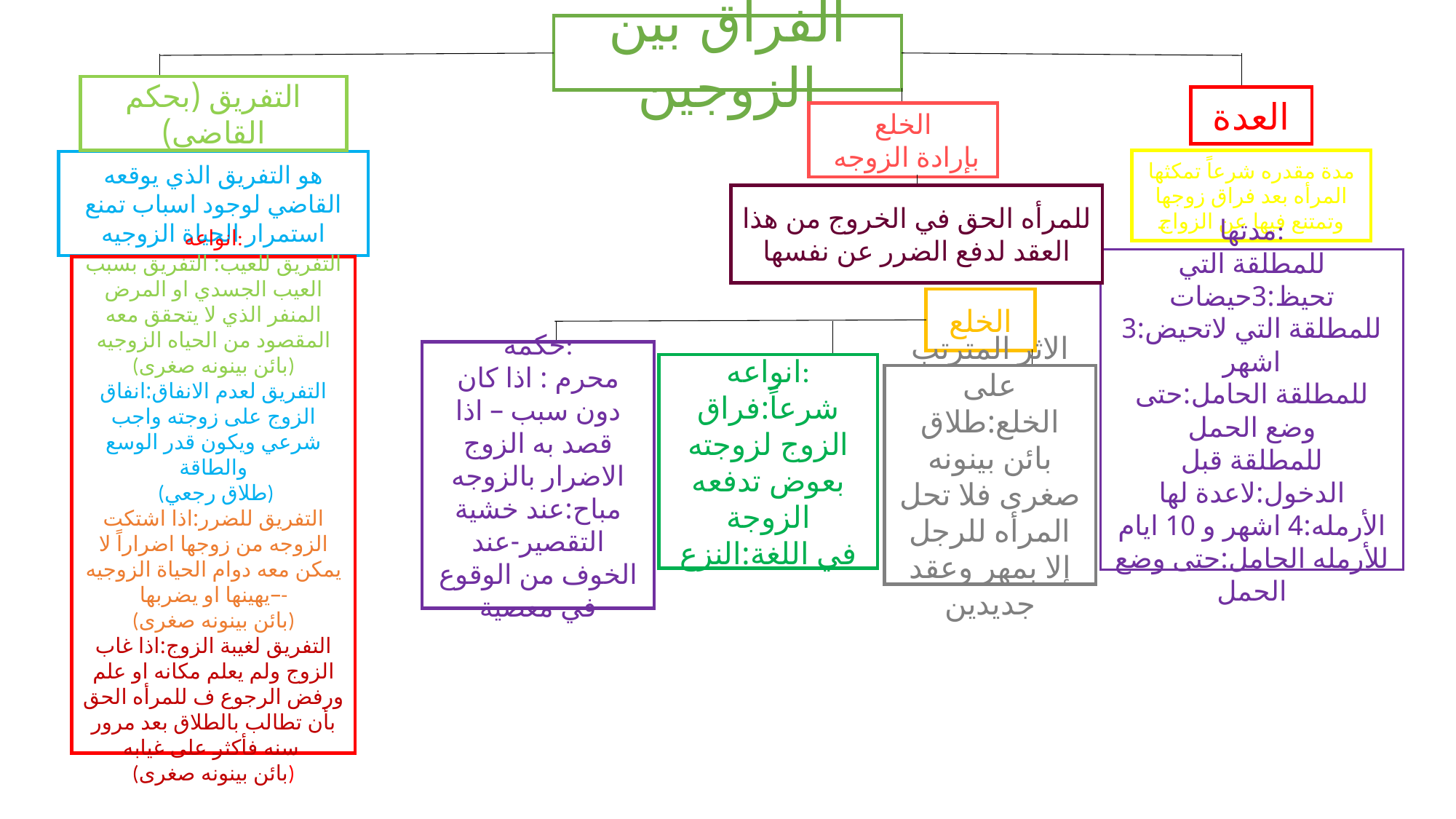

الفراق بين الزوجين
التفريق (بحكم القاضي)
العدة
الخلع
 بإرادة الزوجه
مدة مقدره شرعاً تمكثها المرأه بعد فراق زوجها وتمتنع فيها عن الزواج
هو التفريق الذي يوقعه القاضي لوجود اسباب تمنع استمرار الحياة الزوجيه
للمرأه الحق في الخروج من هذا العقد لدفع الضرر عن نفسها
مدتها:
للمطلقة التي تحيظ:3حيضات
للمطلقة التي لاتحيض:3 اشهر
للمطلقة الحامل:حتى وضع الحمل
للمطلقة قبل الدخول:لاعدة لها
الأرمله:4 اشهر و 10 ايام
للأرمله الحامل:حتى وضع الحمل
انواعه:
التفريق للعيب: التفريق بسبب العيب الجسدي او المرض المنفر الذي لا يتحقق معه المقصود من الحياه الزوجيه
(بائن بينونه صغرى)
التفريق لعدم الانفاق:انفاق الزوج على زوجته واجب شرعي ويكون قدر الوسع والطاقة
 (طلاق رجعي)
التفريق للضرر:اذا اشتكت الزوجه من زوجها اضراراً لا يمكن معه دوام الحياة الزوجيه –يهينها او يضربها-
(بائن بينونه صغرى)
التفريق لغيبة الزوج:اذا غاب الزوج ولم يعلم مكانه او علم ورفض الرجوع ف للمرأه الحق بأن تطالب بالطلاق بعد مرور سنه فأكثر على غيابه
(بائن بينونه صغرى)
الخلع
حكمه:
محرم : اذا كان دون سبب – اذا قصد به الزوج الاضرار بالزوجه
مباح:عند خشية التقصير-عند الخوف من الوقوع في معصية
انواعه:
شرعاً:فراق الزوج لزوجته بعوض تدفعه الزوجة
في اللغة:النزع
الاثر المترتب على الخلع:طلاق بائن بينونه صغرى فلا تحل المرأه للرجل إلا بمهر وعقد جديدين